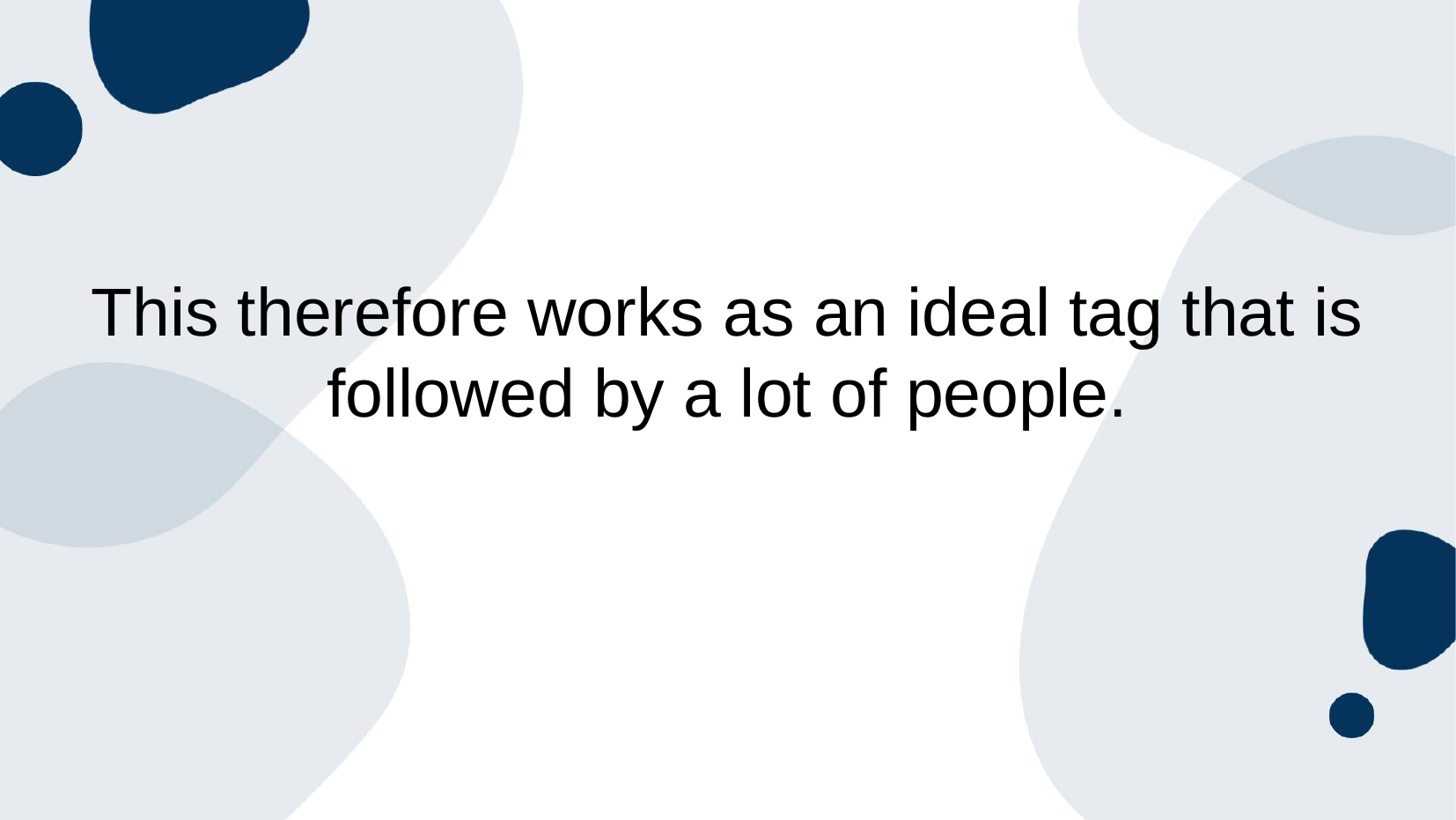

This therefore works as an ideal tag that is followed by a lot of people.